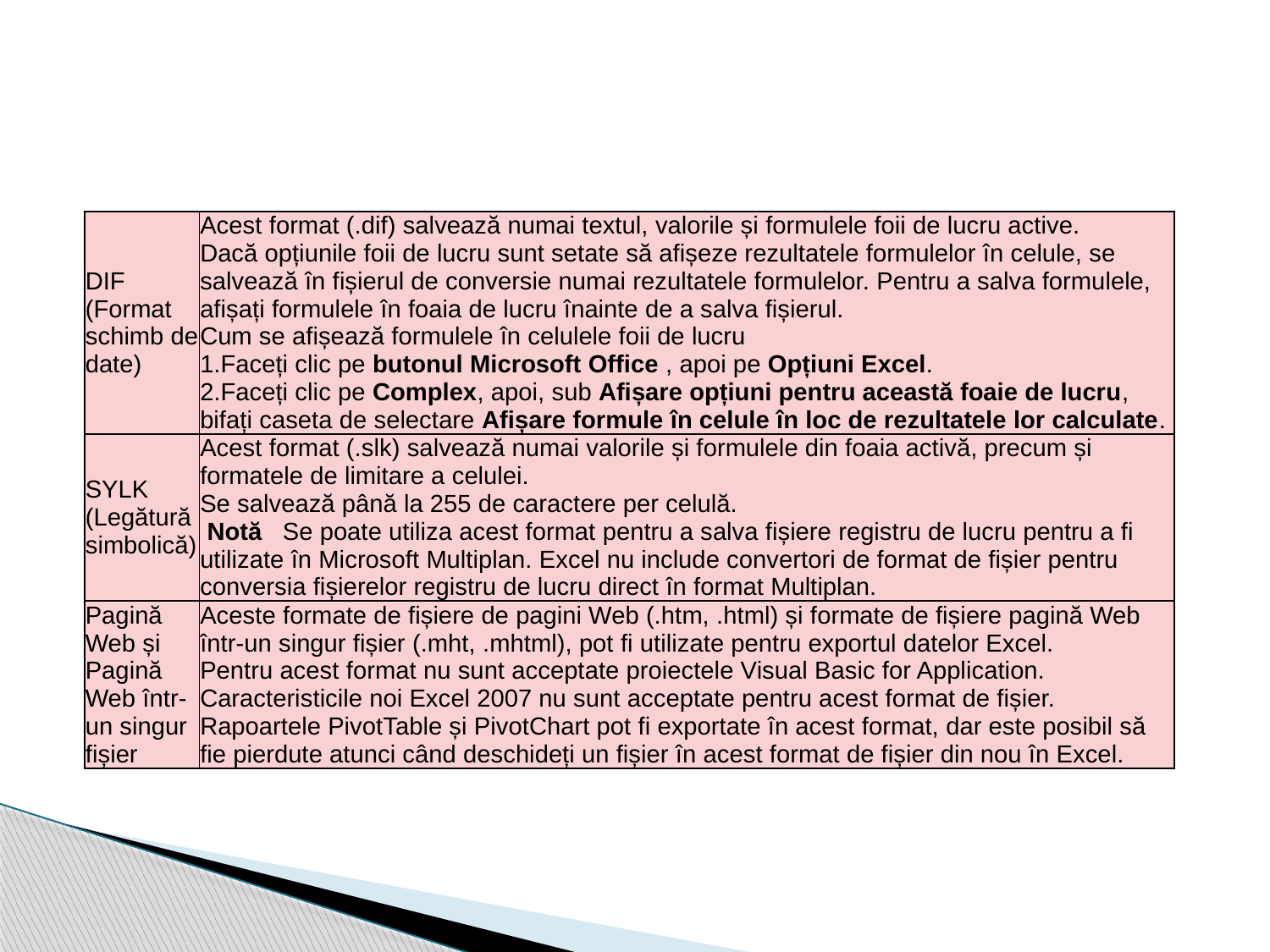

| DIF (Format schimb de date) | Acest format (.dif) salvează numai textul, valorile și formulele foii de lucru active. Dacă opțiunile foii de lucru sunt setate să afișeze rezultatele formulelor în celule, se salvează în fișierul de conversie numai rezultatele formulelor. Pentru a salva formulele, afișați formulele în foaia de lucru înainte de a salva fișierul. Cum se afișează formulele în celulele foii de lucru Faceți clic pe butonul Microsoft Office , apoi pe Opțiuni Excel. Faceți clic pe Complex, apoi, sub Afișare opțiuni pentru această foaie de lucru, bifați caseta de selectare Afișare formule în celule în loc de rezultatele lor calculate. |
| --- | --- |
| SYLK (Legătură simbolică) | Acest format (.slk) salvează numai valorile și formulele din foaia activă, precum și formatele de limitare a celulei. Se salvează până la 255 de caractere per celulă.  Notă   Se poate utiliza acest format pentru a salva fișiere registru de lucru pentru a fi utilizate în Microsoft Multiplan. Excel nu include convertori de format de fișier pentru conversia fișierelor registru de lucru direct în format Multiplan. |
| Pagină Web și Pagină Web într-un singur fișier | Aceste formate de fișiere de pagini Web (.htm, .html) și formate de fișiere pagină Web într-un singur fișier (.mht, .mhtml), pot fi utilizate pentru exportul datelor Excel. Pentru acest format nu sunt acceptate proiectele Visual Basic for Application. Caracteristicile noi Excel 2007 nu sunt acceptate pentru acest format de fișier. Rapoartele PivotTable și PivotChart pot fi exportate în acest format, dar este posibil să fie pierdute atunci când deschideți un fișier în acest format de fișier din nou în Excel. |